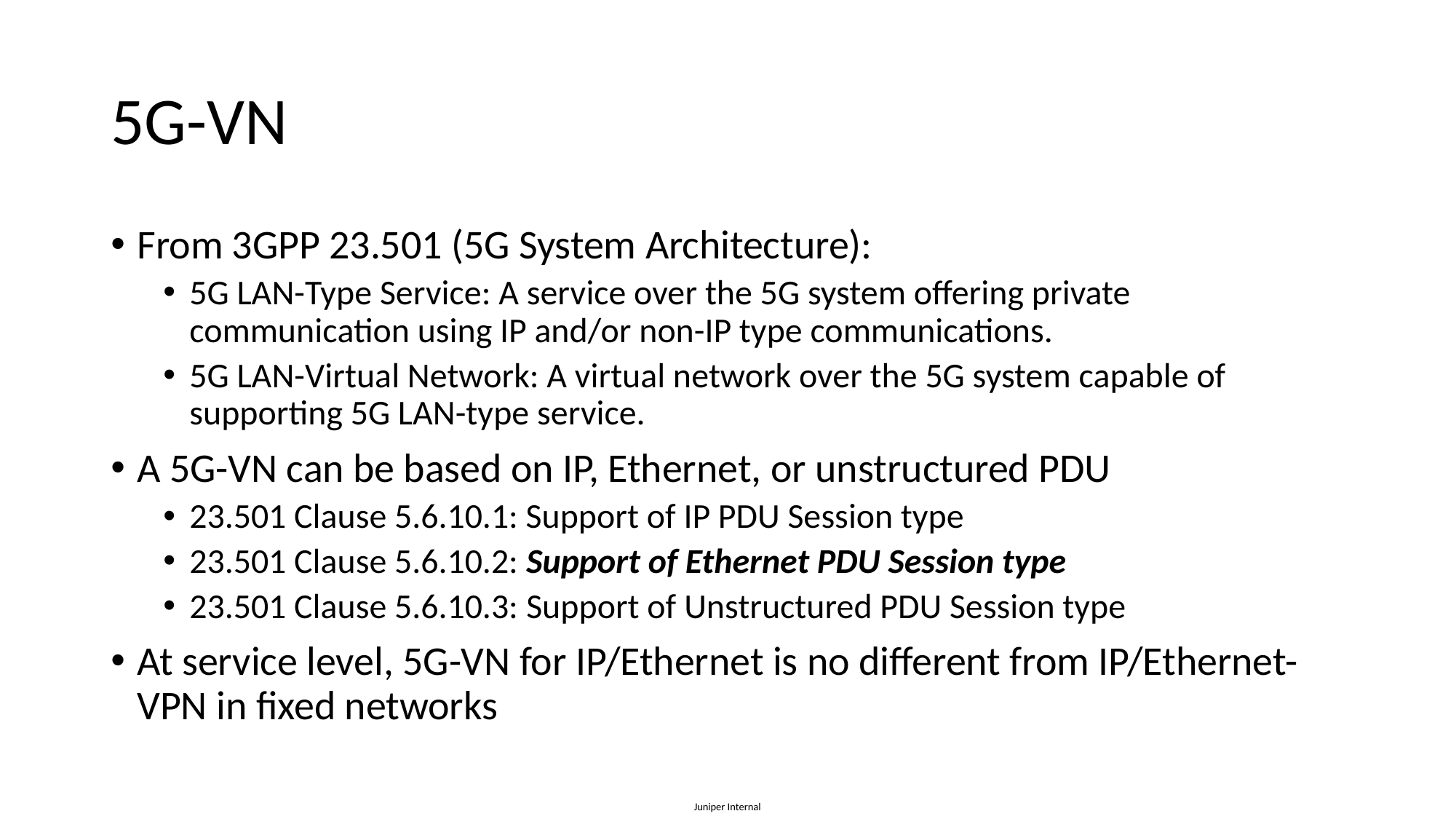

# 5G-VN
From 3GPP 23.501 (5G System Architecture):
5G LAN-Type Service: A service over the 5G system offering private communication using IP and/or non-IP type communications.
5G LAN-Virtual Network: A virtual network over the 5G system capable of supporting 5G LAN-type service.
A 5G-VN can be based on IP, Ethernet, or unstructured PDU
23.501 Clause 5.6.10.1: Support of IP PDU Session type
23.501 Clause 5.6.10.2: Support of Ethernet PDU Session type
23.501 Clause 5.6.10.3: Support of Unstructured PDU Session type
At service level, 5G-VN for IP/Ethernet is no different from IP/Ethernet-VPN in fixed networks